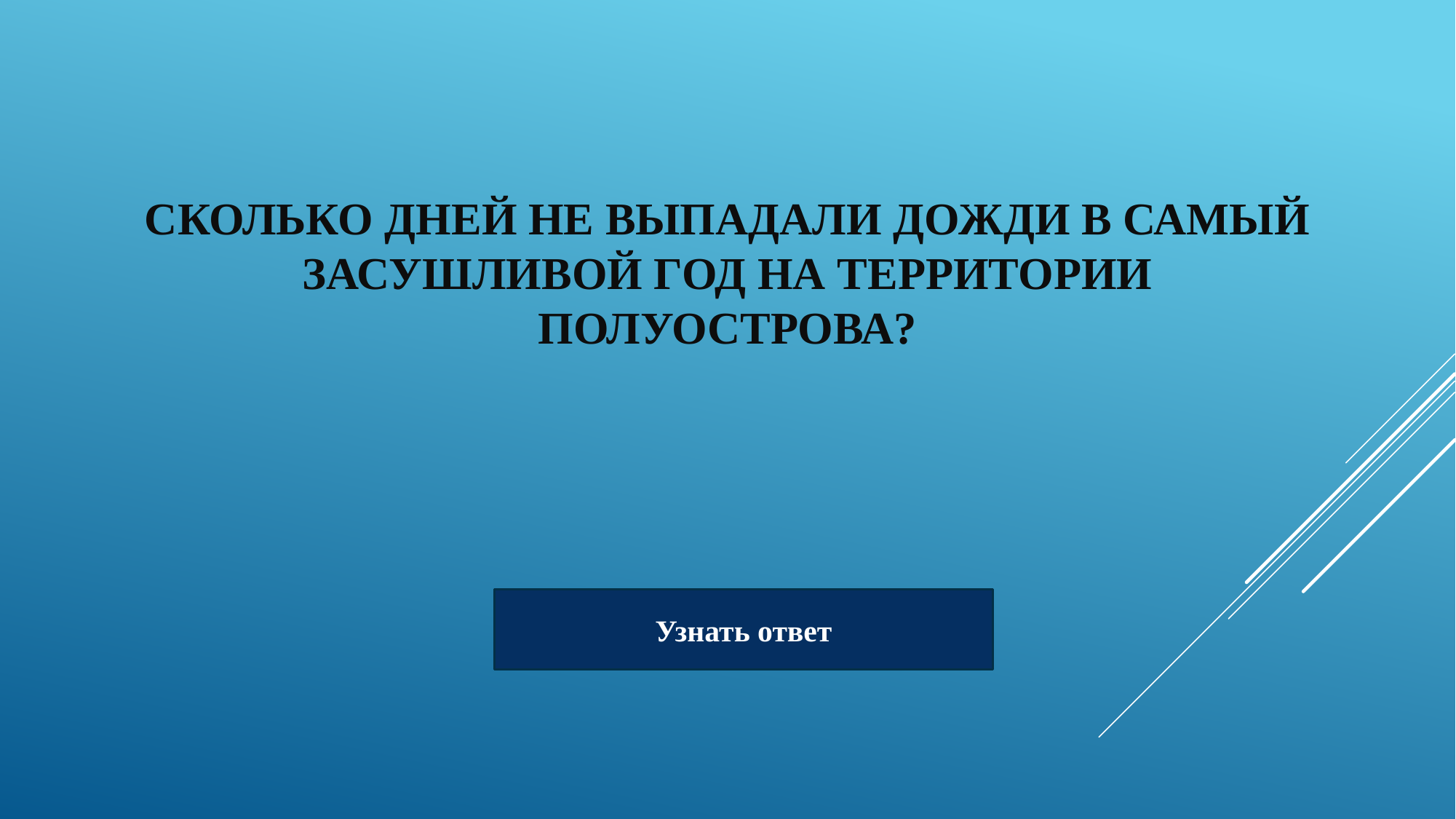

# Сколько дней не выпадали дожди в самый засушливой год на территории полуострова?